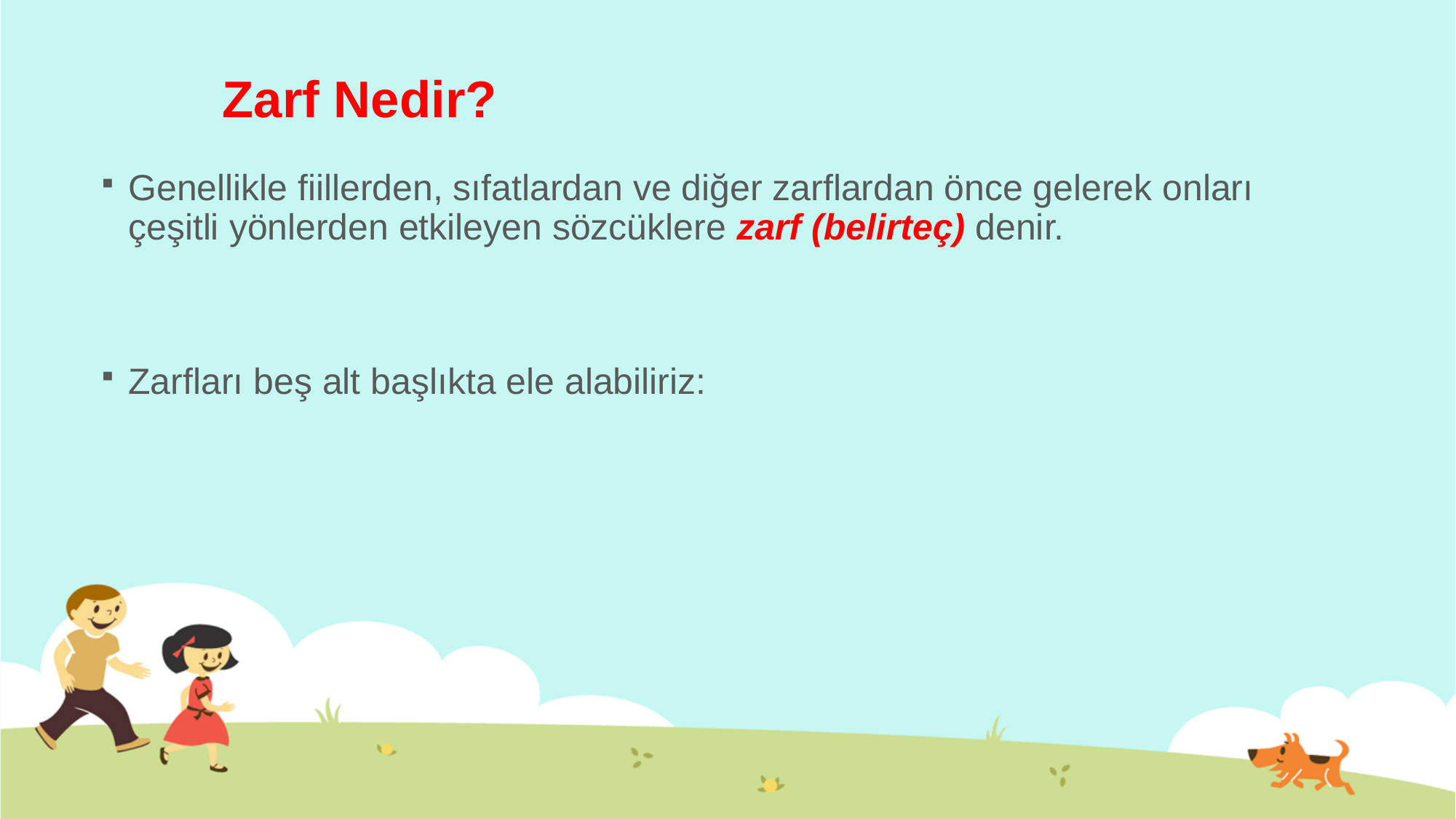

# Zarf Nedir?
Genellikle fiillerden, sıfatlardan ve diğer zarflardan önce gelerek onları çeşitli yönlerden etkileyen sözcüklere zarf (belirteç) denir.
Zarfları beş alt başlıkta ele alabiliriz: